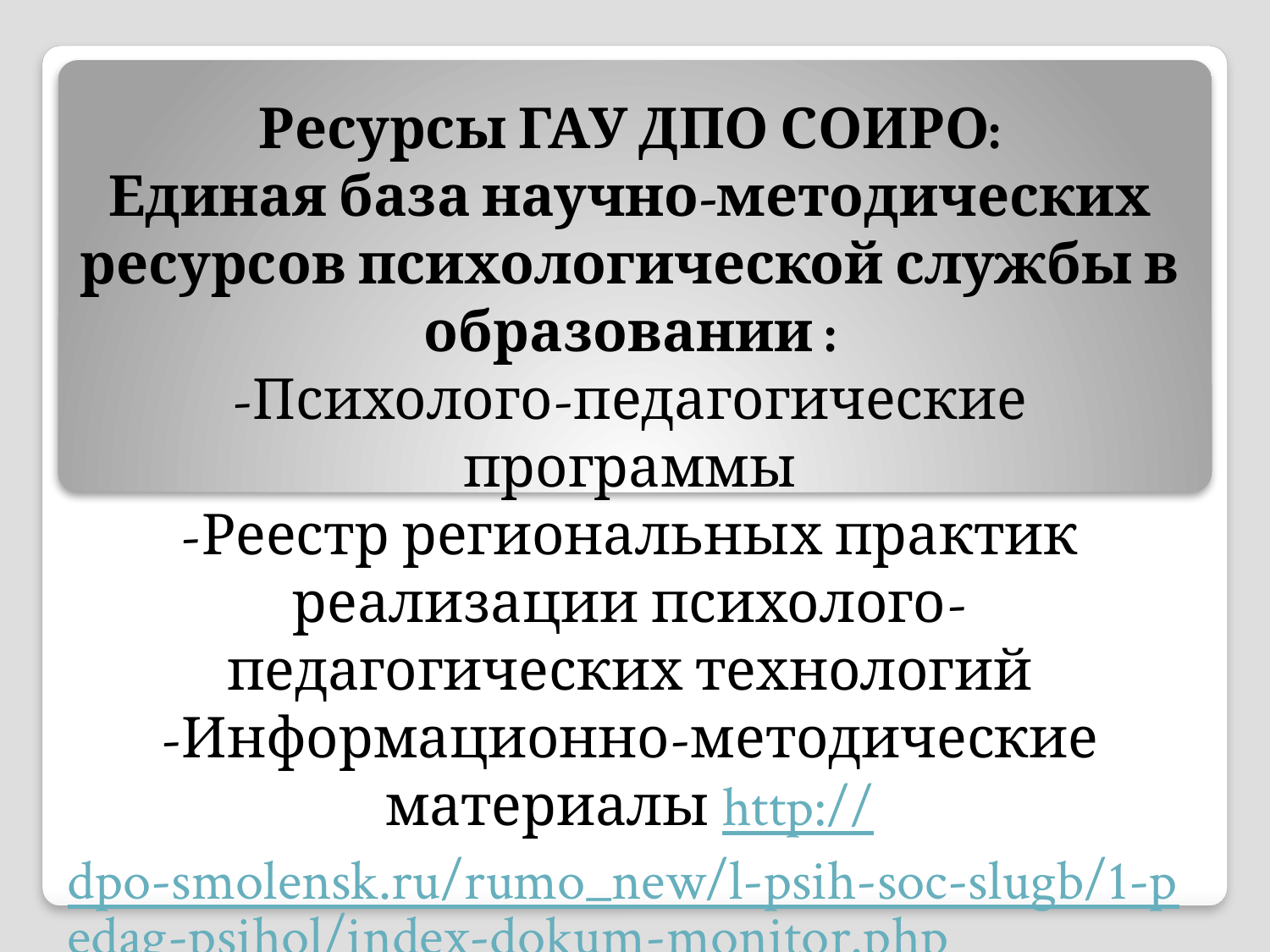

Ресурсы ГАУ ДПО СОИРО:
Единая база научно-методических ресурсов психологической службы в образовании :
-Психолого-педагогические программы
-Реестр региональных практик
реализации психолого-педагогических технологий
-Информационно-методические материалы http://dpo-smolensk.ru/rumo_new/l-psih-soc-slugb/1-pedag-psihol/index-dokum-monitor.php

#